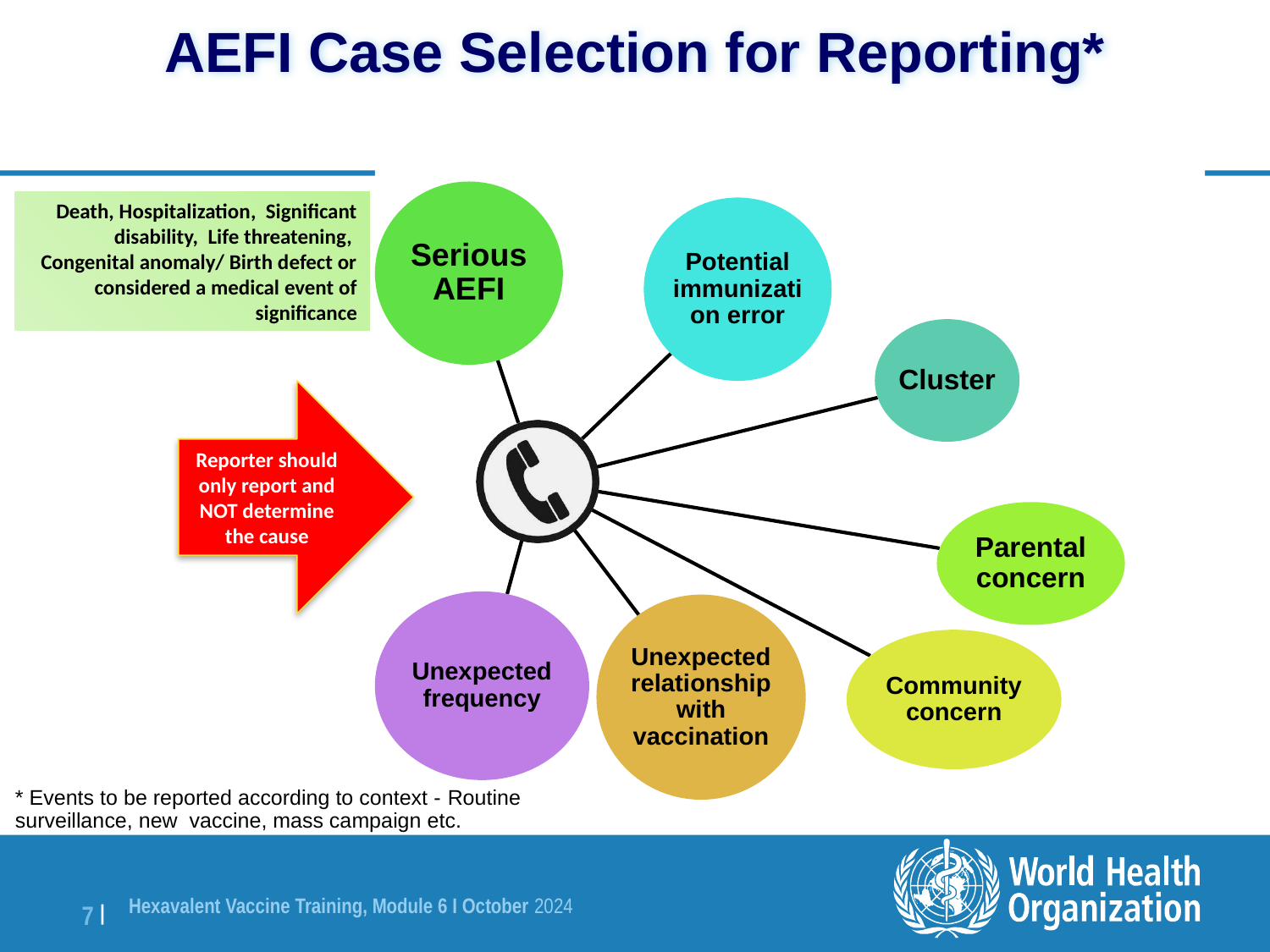

AEFI Case Selection for Reporting*
Serious AEFI
Potential immunization error
Cluster
Parental concern
Community concern
Unexpected relationship with vaccination
Unexpected frequency
Death, Hospitalization,  Significant disability,  Life threatening,  Congenital anomaly/ Birth defect or considered a medical event of significance

Reporter should only report and NOT determine the cause

* Events to be reported according to context - Routine surveillance, new  vaccine, mass campaign etc.